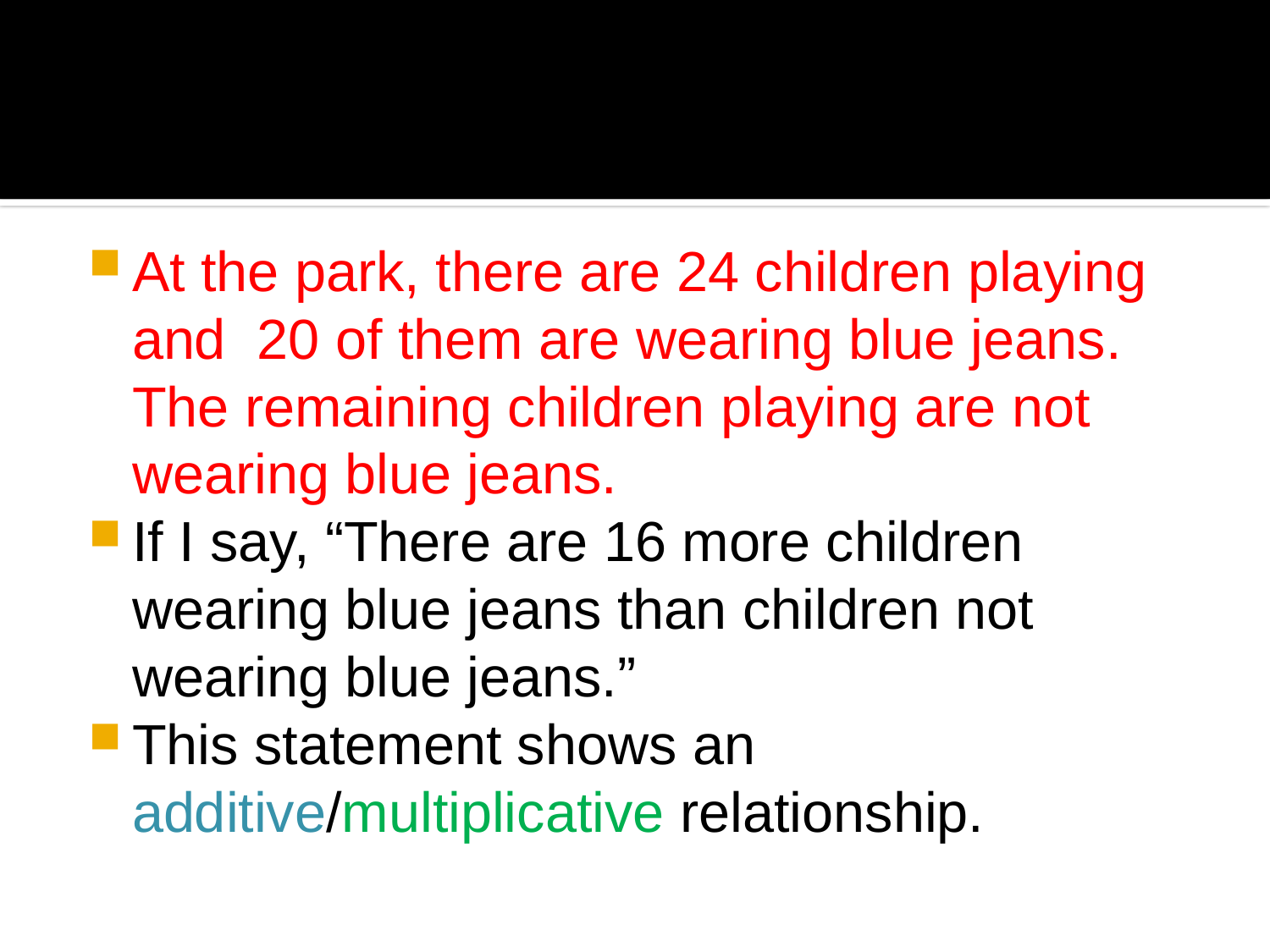

#
At the park, there are 24 children playing and  20 of them are wearing blue jeans.  The remaining children playing are not wearing blue jeans.
If I say, “There are 16 more children wearing blue jeans than children not wearing blue jeans.”
This statement shows an additive/multiplicative relationship.